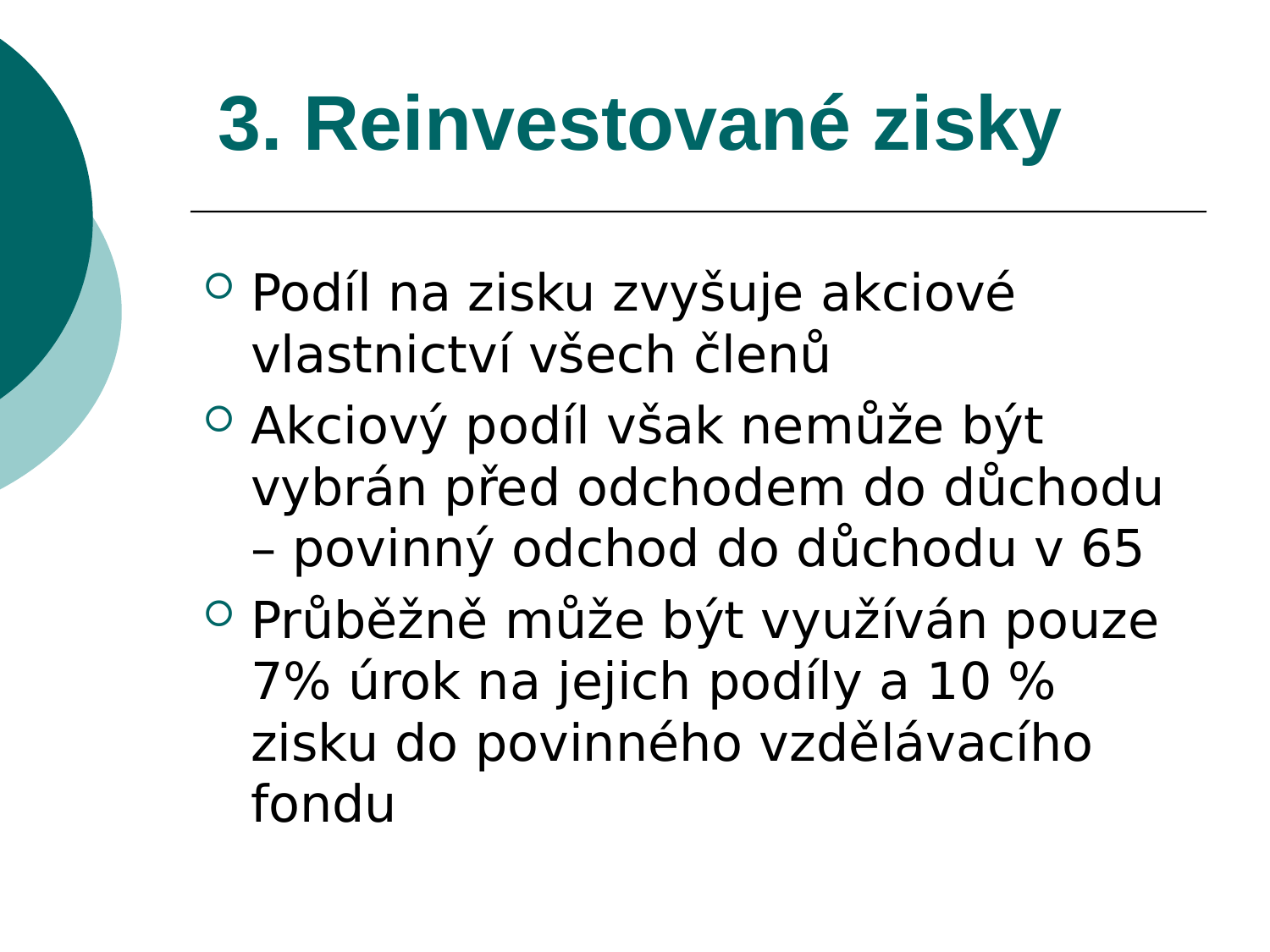

# 3. Reinvestované zisky
Podíl na zisku zvyšuje akciové vlastnictví všech členů
Akciový podíl však nemůže být  vybrán před odchodem do důchodu – povinný odchod do důchodu v 65
Průběžně může být využíván pouze 7% úrok na jejich podíly a 10 % zisku do povinného vzdělávacího fondu